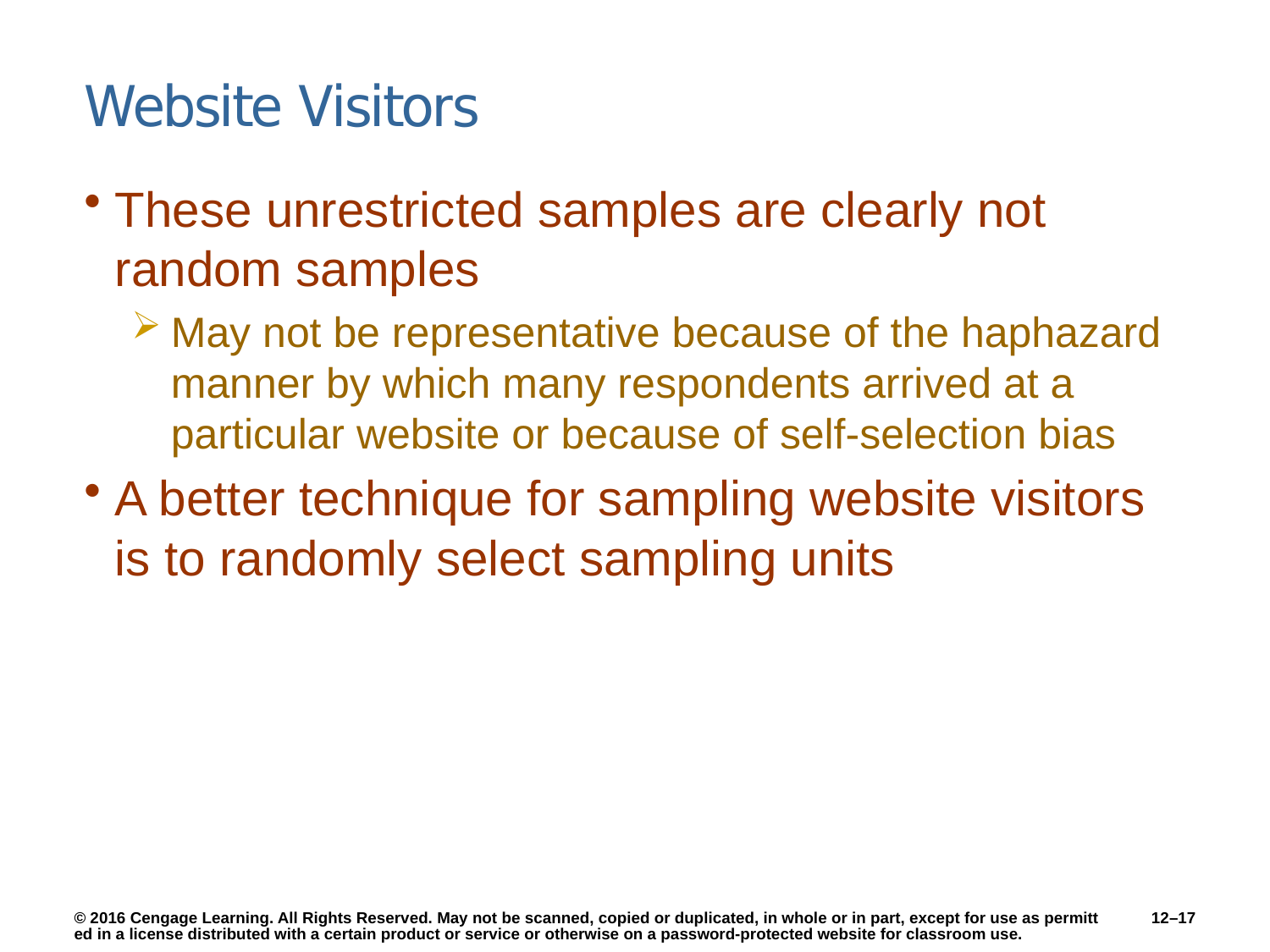

# Website Visitors
These unrestricted samples are clearly not random samples
May not be representative because of the haphazard manner by which many respondents arrived at a particular website or because of self-selection bias
A better technique for sampling website visitors is to randomly select sampling units
12–17
© 2016 Cengage Learning. All Rights Reserved. May not be scanned, copied or duplicated, in whole or in part, except for use as permitted in a license distributed with a certain product or service or otherwise on a password-protected website for classroom use.